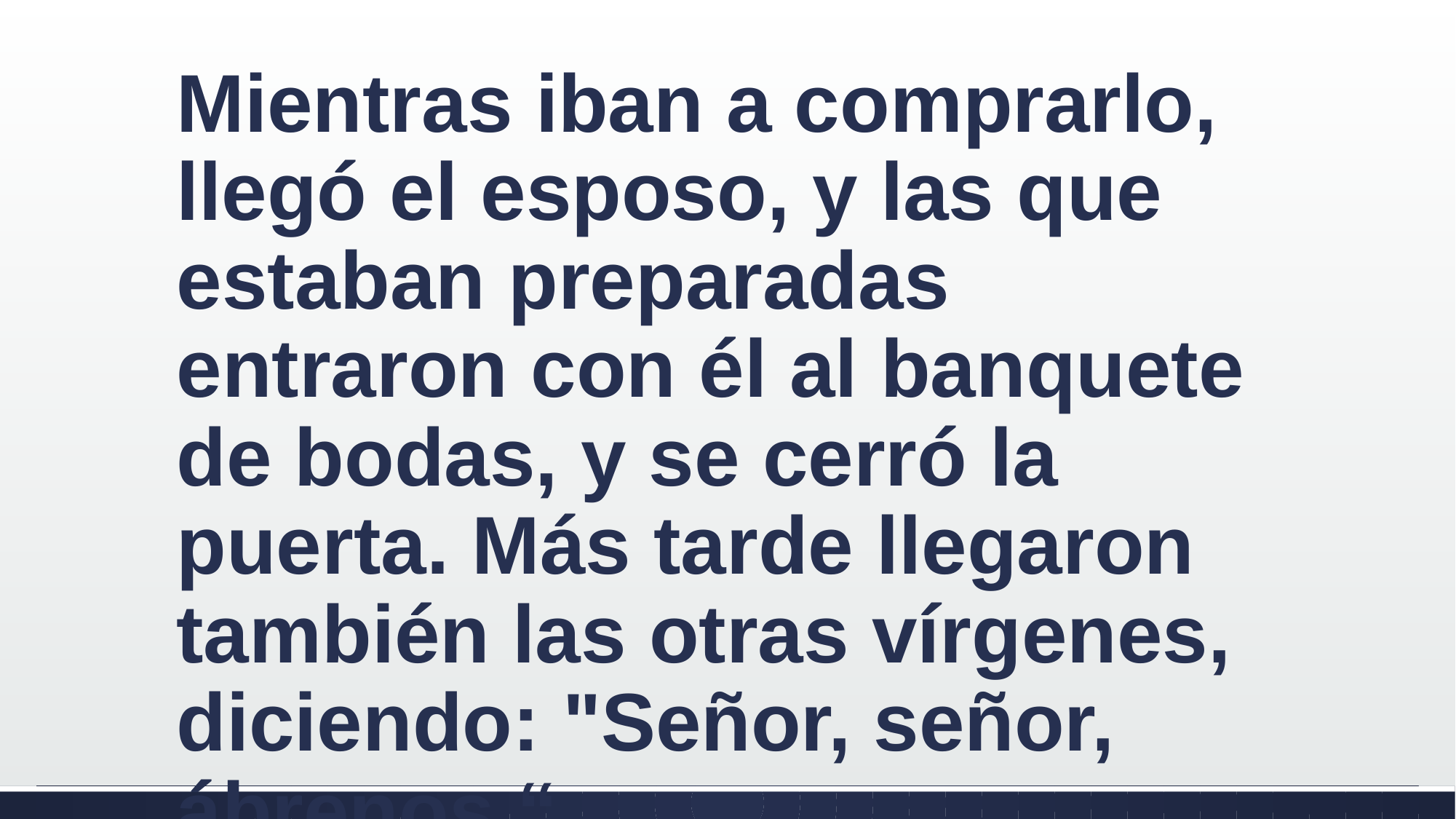

#
Mientras iban a comprarlo, llegó el esposo, y las que estaban preparadas entraron con él al banquete de bodas, y se cerró la puerta. Más tarde llegaron también las otras vírgenes, diciendo: "Señor, señor, ábrenos.“